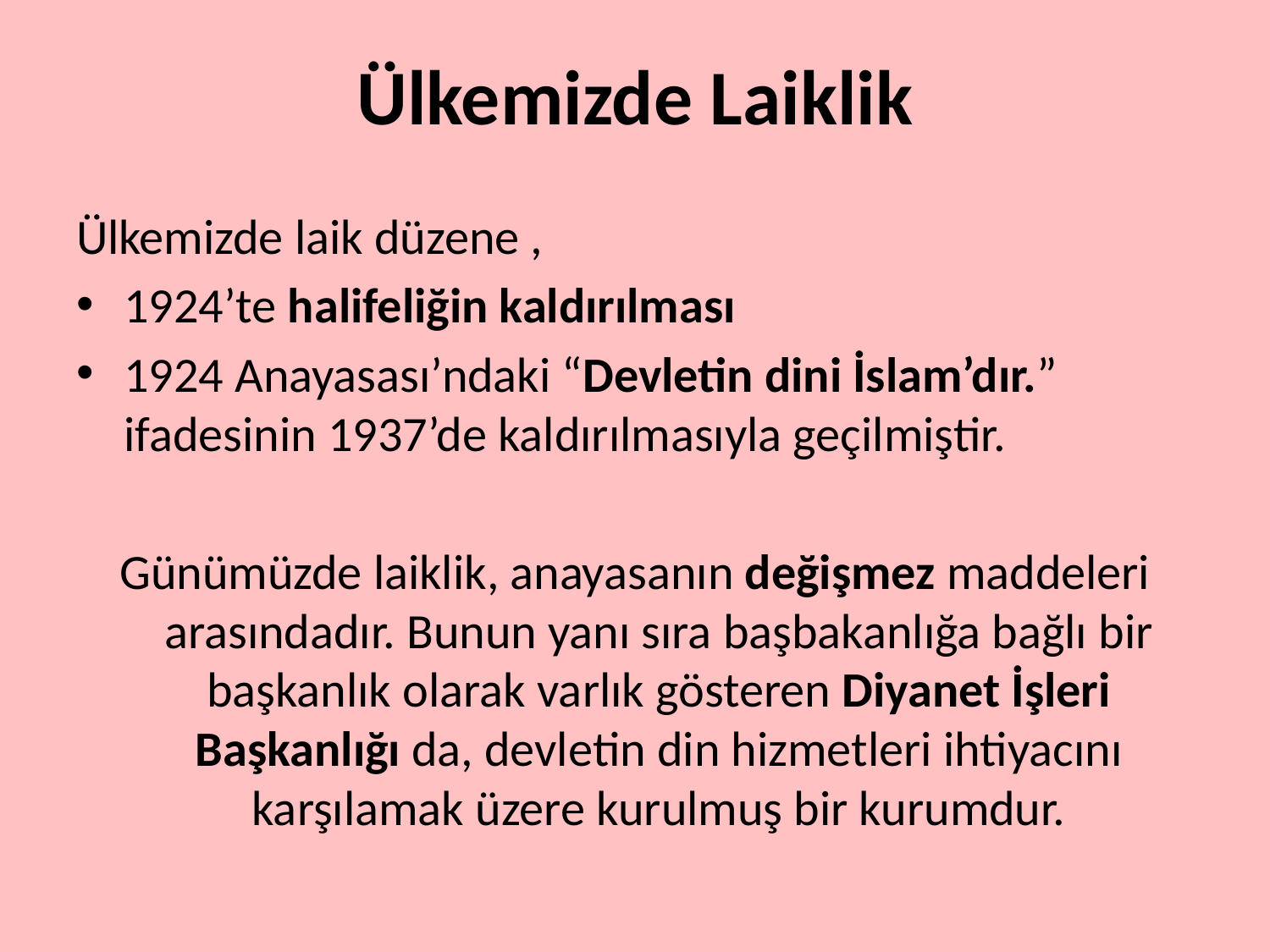

# Ülkemizde Laiklik
Ülkemizde laik düzene ,
1924’te halifeliğin kaldırılması
1924 Anayasası’ndaki “Devletin dini İslam’dır.” ifadesinin 1937’de kaldırılmasıyla geçilmiştir.

Günümüzde laiklik, anayasanın değişmez maddeleri arasındadır. Bunun yanı sıra başbakanlığa bağlı bir başkanlık olarak varlık gösteren Diyanet İşleri Başkanlığı da, devletin din hizmetleri ihtiyacını karşılamak üzere kurulmuş bir kurumdur.